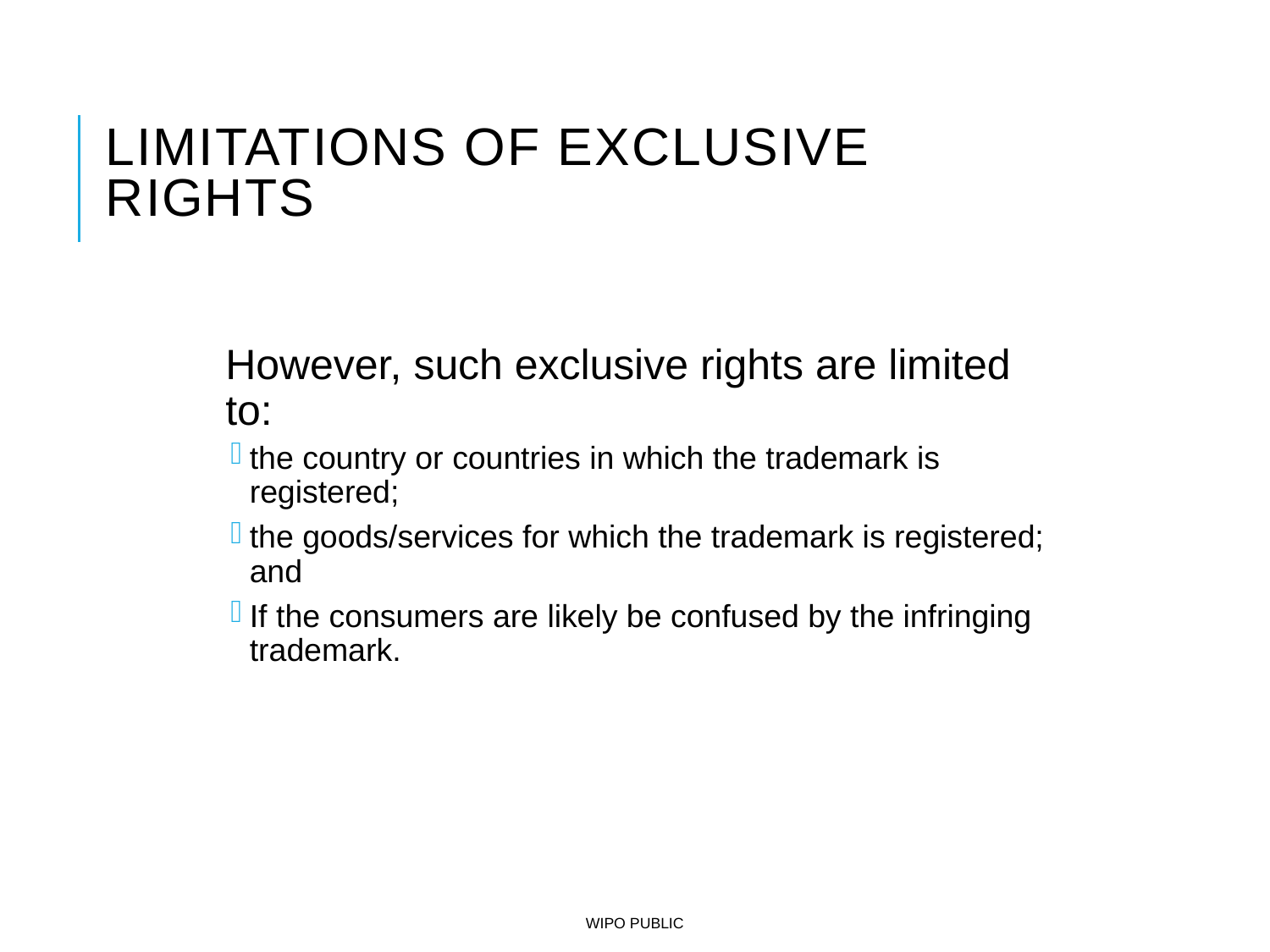

# Limitations of exclusive rights

However, such exclusive rights are limited to:
the country or countries in which the trademark is registered;
the goods/services for which the trademark is registered; and
If the consumers are likely be confused by the infringing trademark.